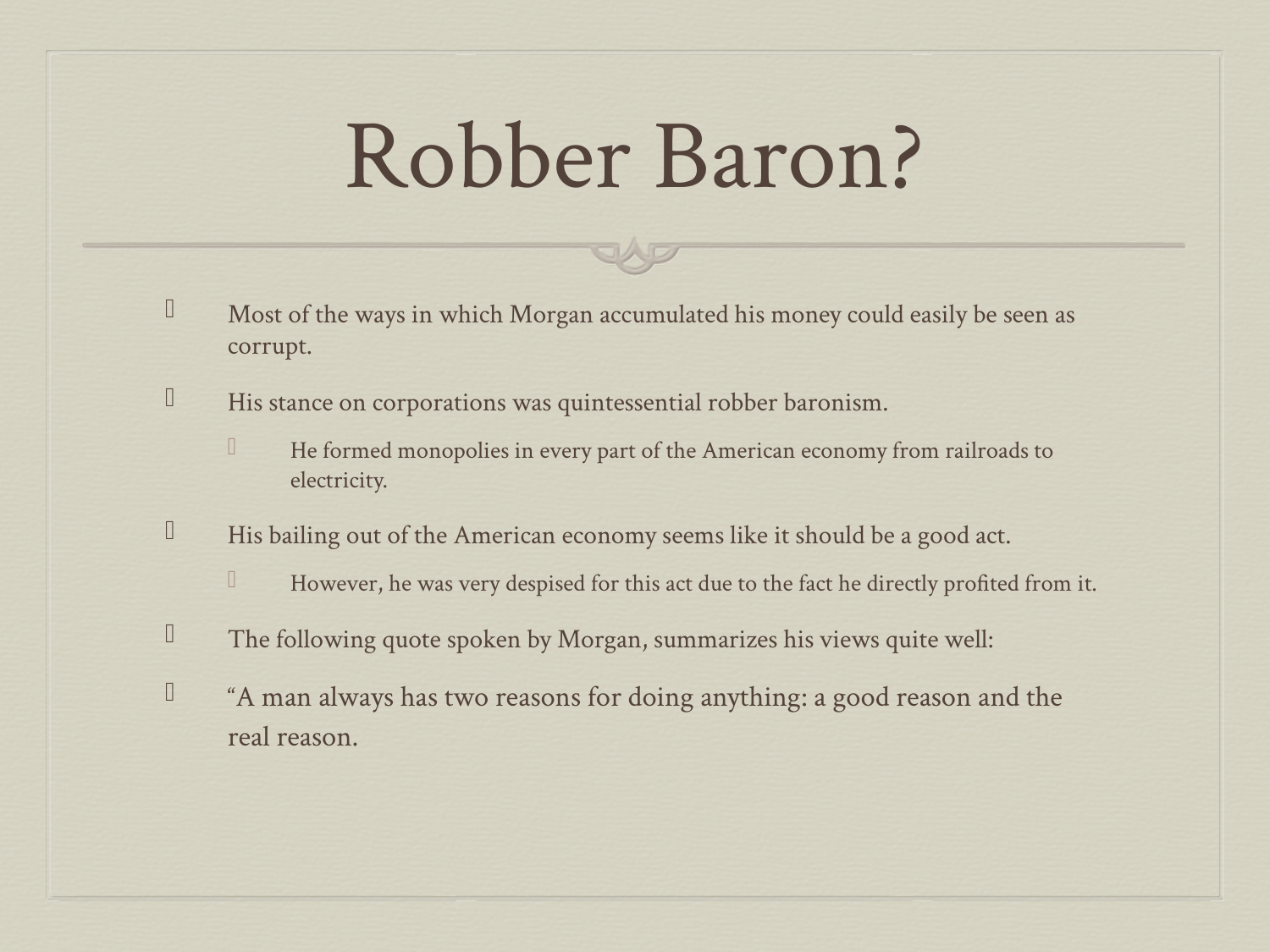

# Robber Baron?
Most of the ways in which Morgan accumulated his money could easily be seen as corrupt.
His stance on corporations was quintessential robber baronism.
He formed monopolies in every part of the American economy from railroads to electricity.
His bailing out of the American economy seems like it should be a good act.
However, he was very despised for this act due to the fact he directly profited from it.
The following quote spoken by Morgan, summarizes his views quite well:
“A man always has two reasons for doing anything: a good reason and the real reason.